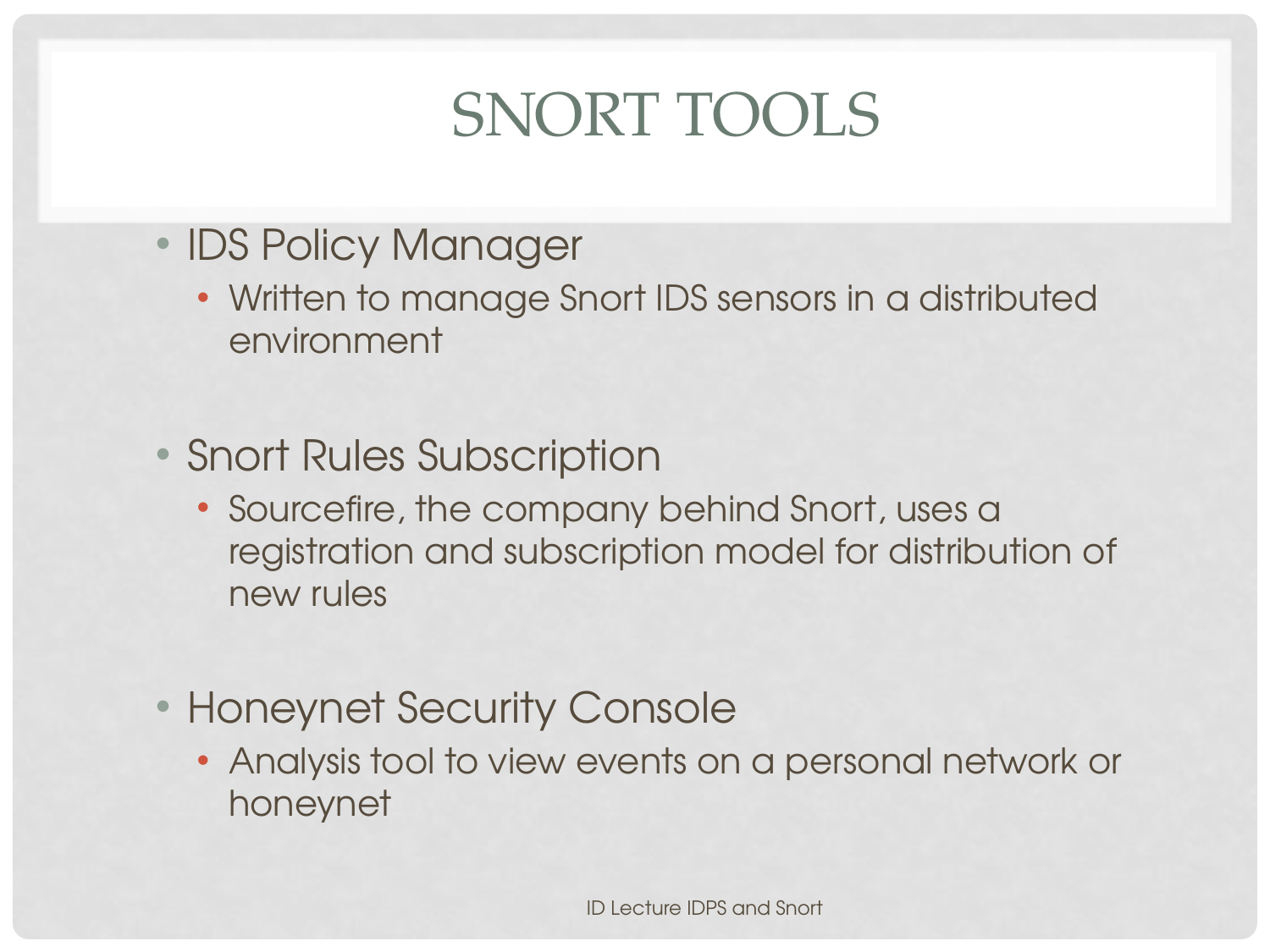

# Snort Tools
IDS Policy Manager
Written to manage Snort IDS sensors in a distributed environment

Snort Rules Subscription
Sourcefire, the company behind Snort, uses a registration and subscription model for distribution of new rules

Honeynet Security Console
Analysis tool to view events on a personal network or honeynet
ID Lecture IDPS and Snort